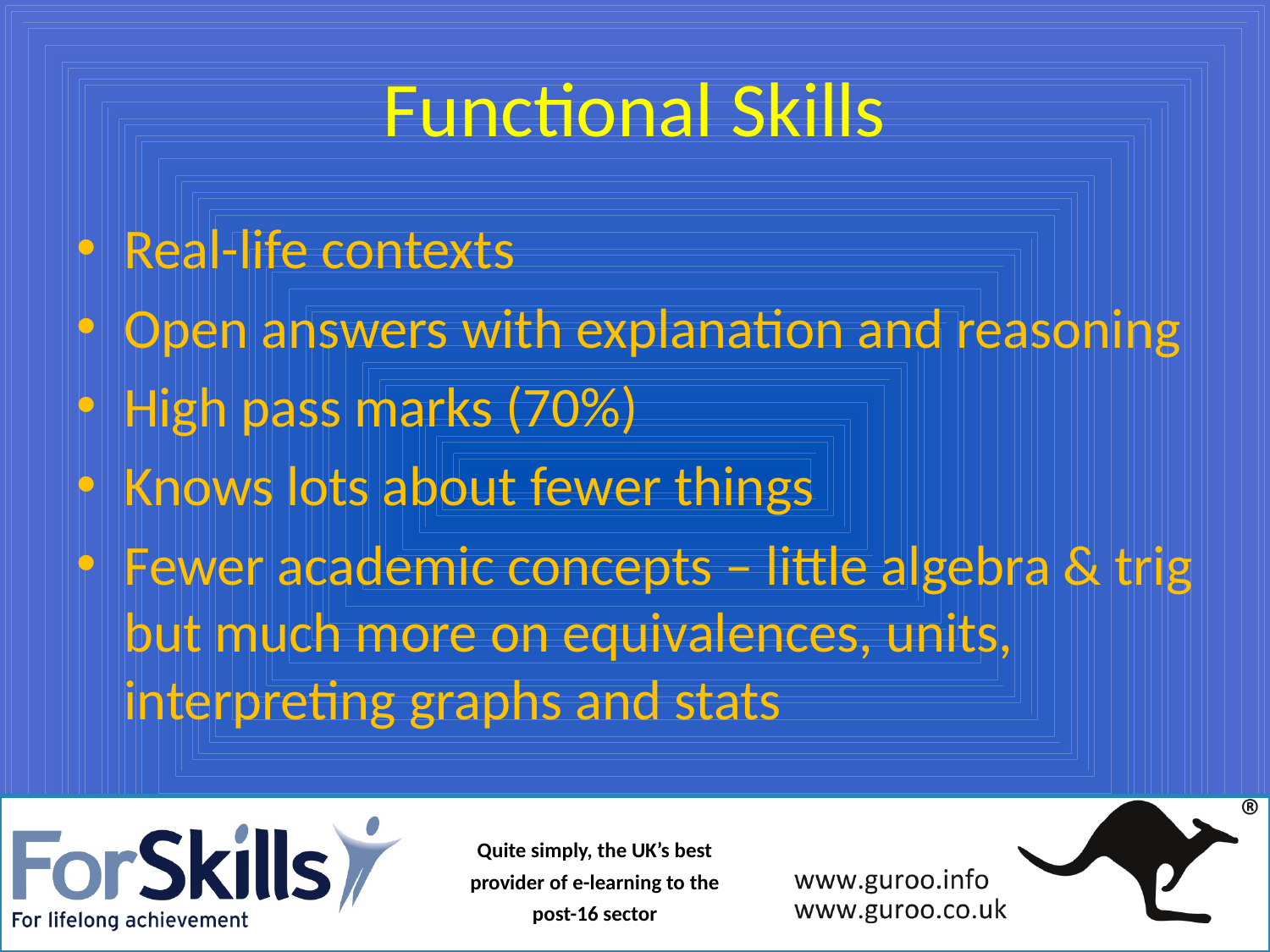

# Functional Skills
Real-life contexts
Open answers with explanation and reasoning
High pass marks (70%)
Knows lots about fewer things
Fewer academic concepts – little algebra & trig but much more on equivalences, units, interpreting graphs and stats